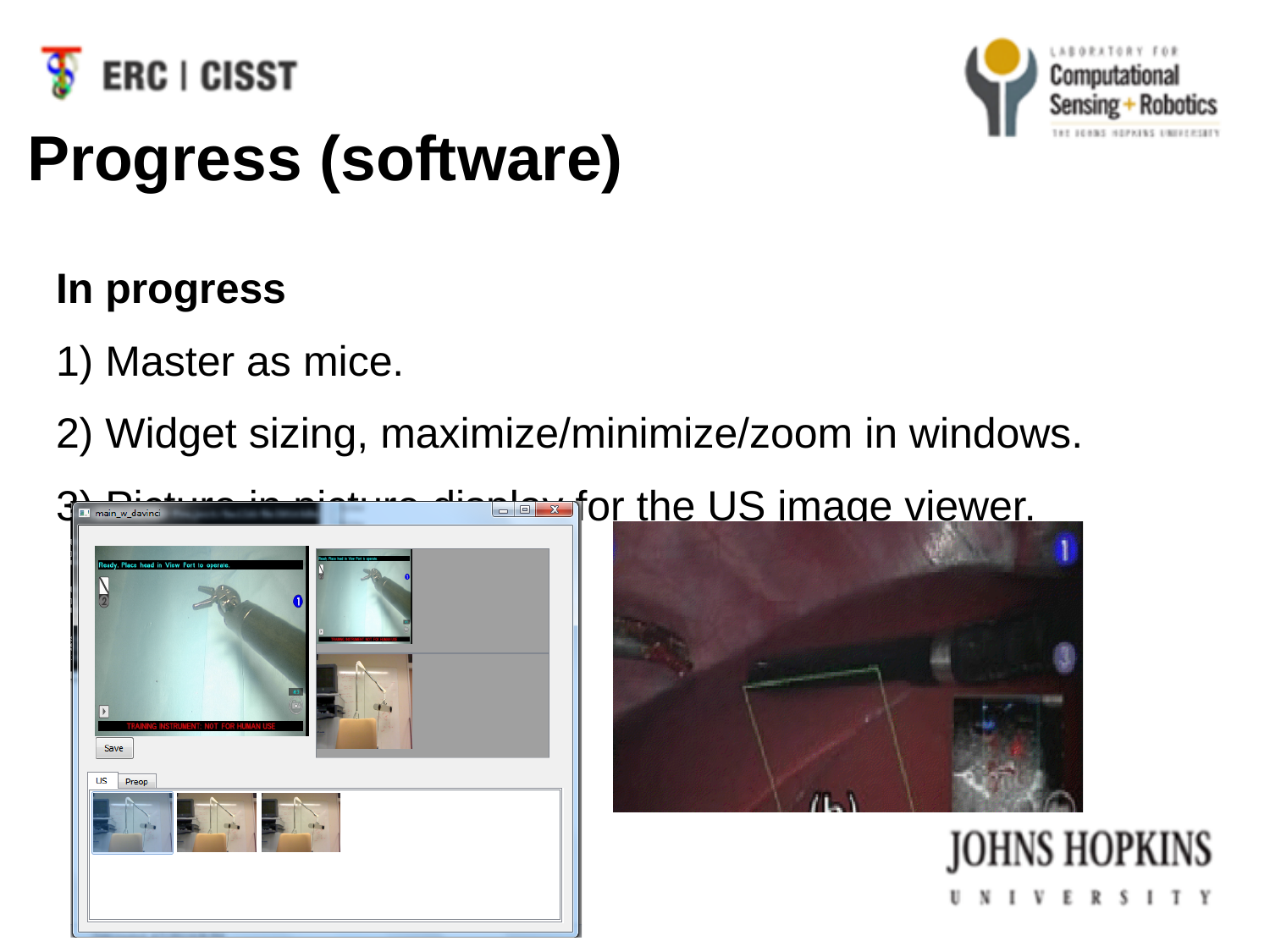

Progress (software)
In progress
1) Master as mice.
2) Widget sizing, maximize/minimize/zoom in windows.
3) Picture in picture display for the US image viewer.